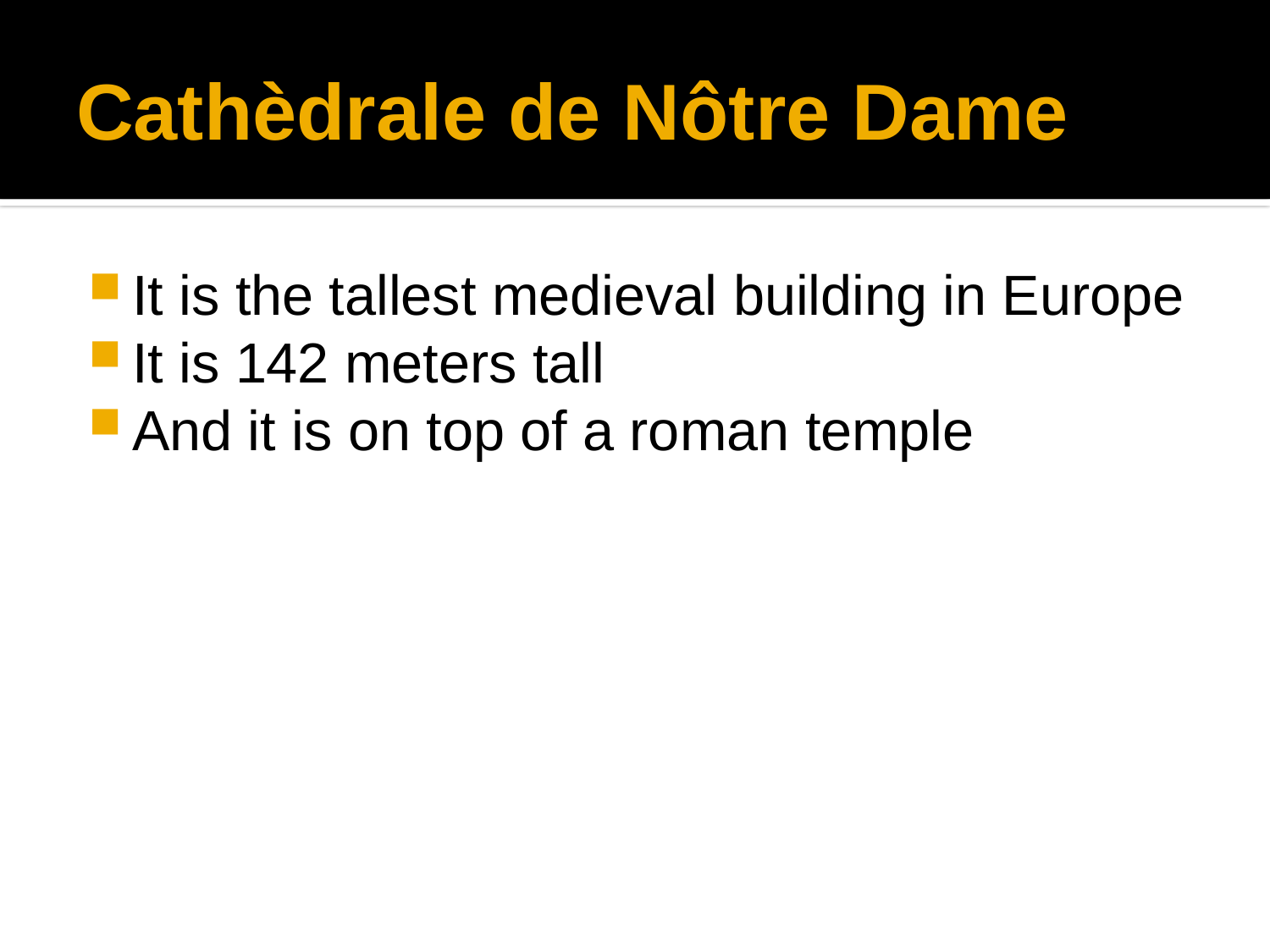

# Cathèdrale de Nôtre Dame
It is the tallest medieval building in Europe
It is 142 meters tall
And it is on top of a roman temple